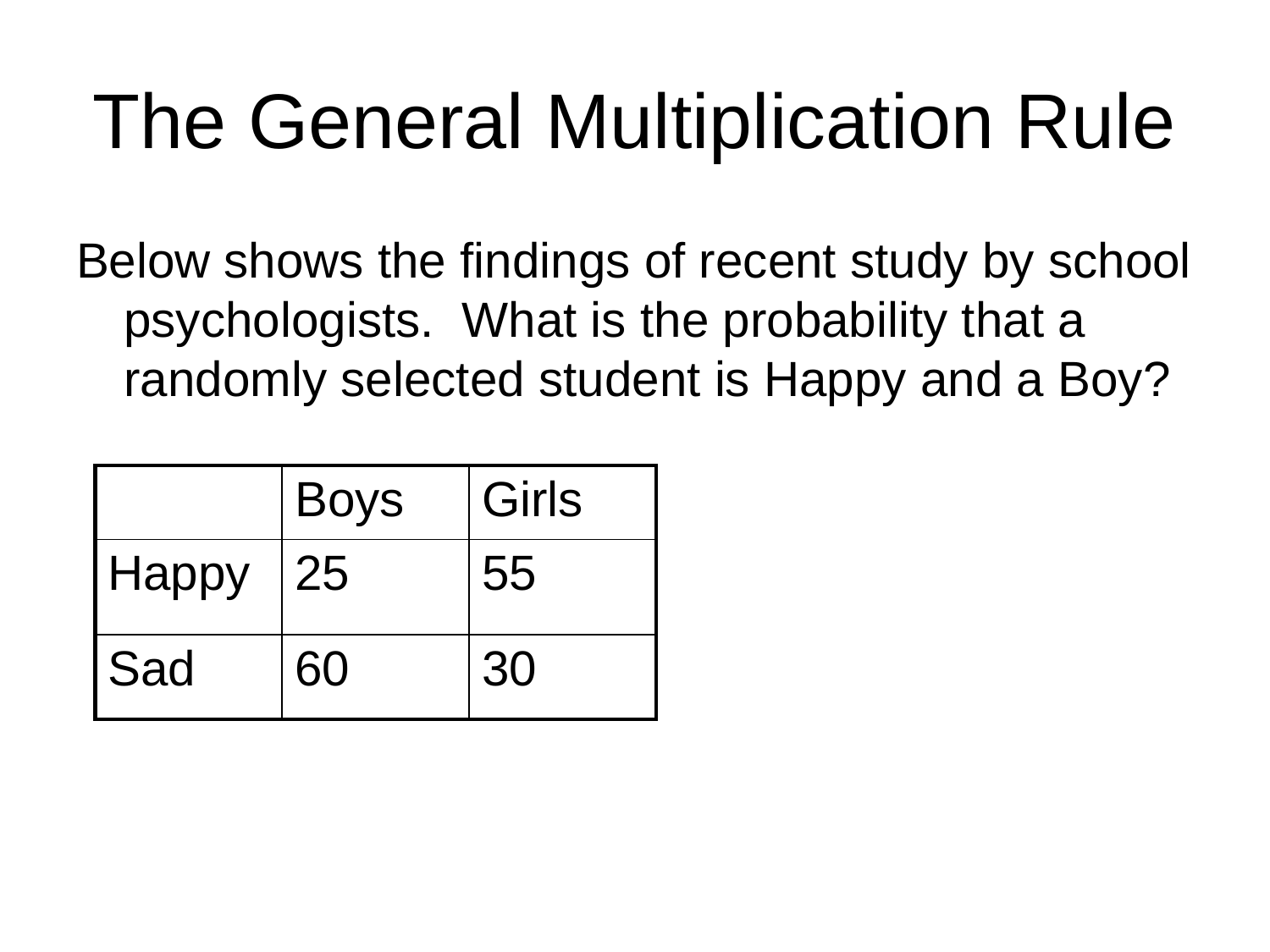

# The General Multiplication Rule
Below shows the findings of recent study by school psychologists.  What is the probability that a randomly selected student is Happy and a Boy?

|  | Boys | Girls |
| --- | --- | --- |
| Happy | 25 | 55 |
| Sad | 60 | 30 |